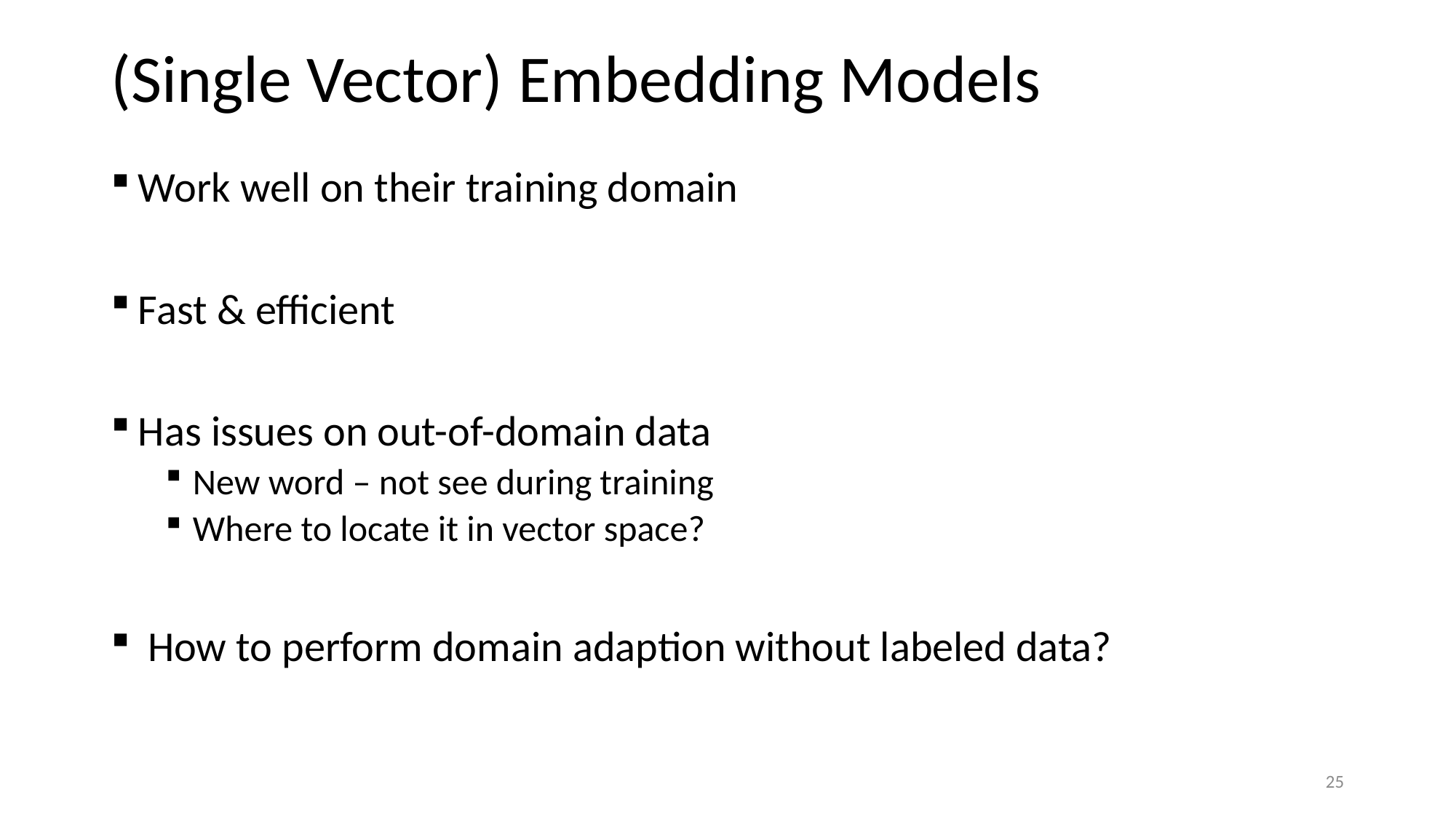

# (Single Vector) Embedding Models
Work well on their training domain

Fast & efficient

Has issues on out-of-domain data
New word – not see during training
Where to locate it in vector space?

 How to perform domain adaption without labeled data?
25